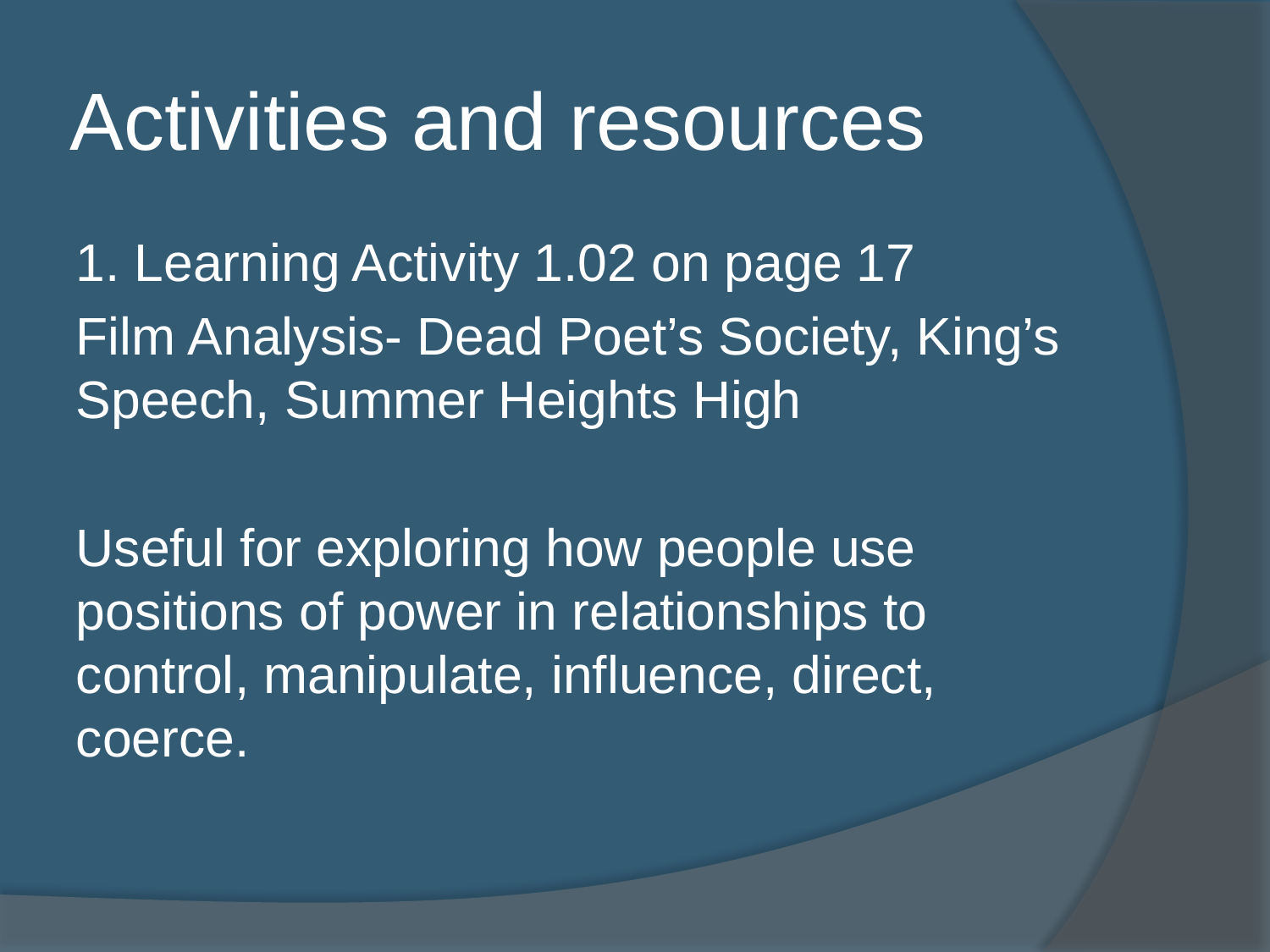

# Activities and resources
1. Learning Activity 1.02 on page 17
Film Analysis- Dead Poet’s Society, King’s Speech, Summer Heights High

Useful for exploring how people use positions of power in relationships to control, manipulate, influence, direct, coerce.